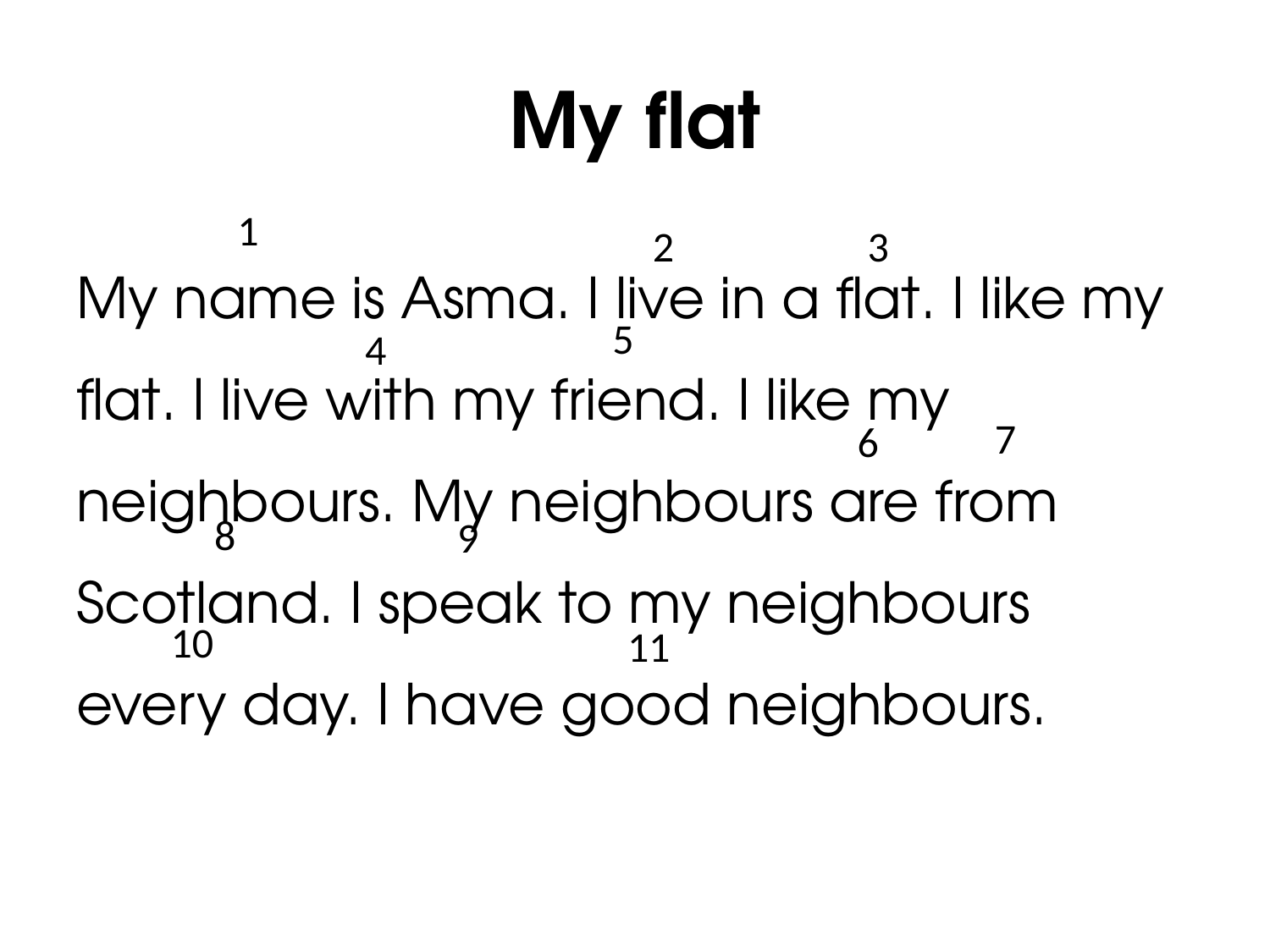

# My flat
1
2
3
My name is Asma. I live in a flat. I like my flat. I live with my friend. I like my neighbours. My neighbours are from Scotland. I speak to my neighbours every day. I have good neighbours.

5
4
7
6
8
9
10
11